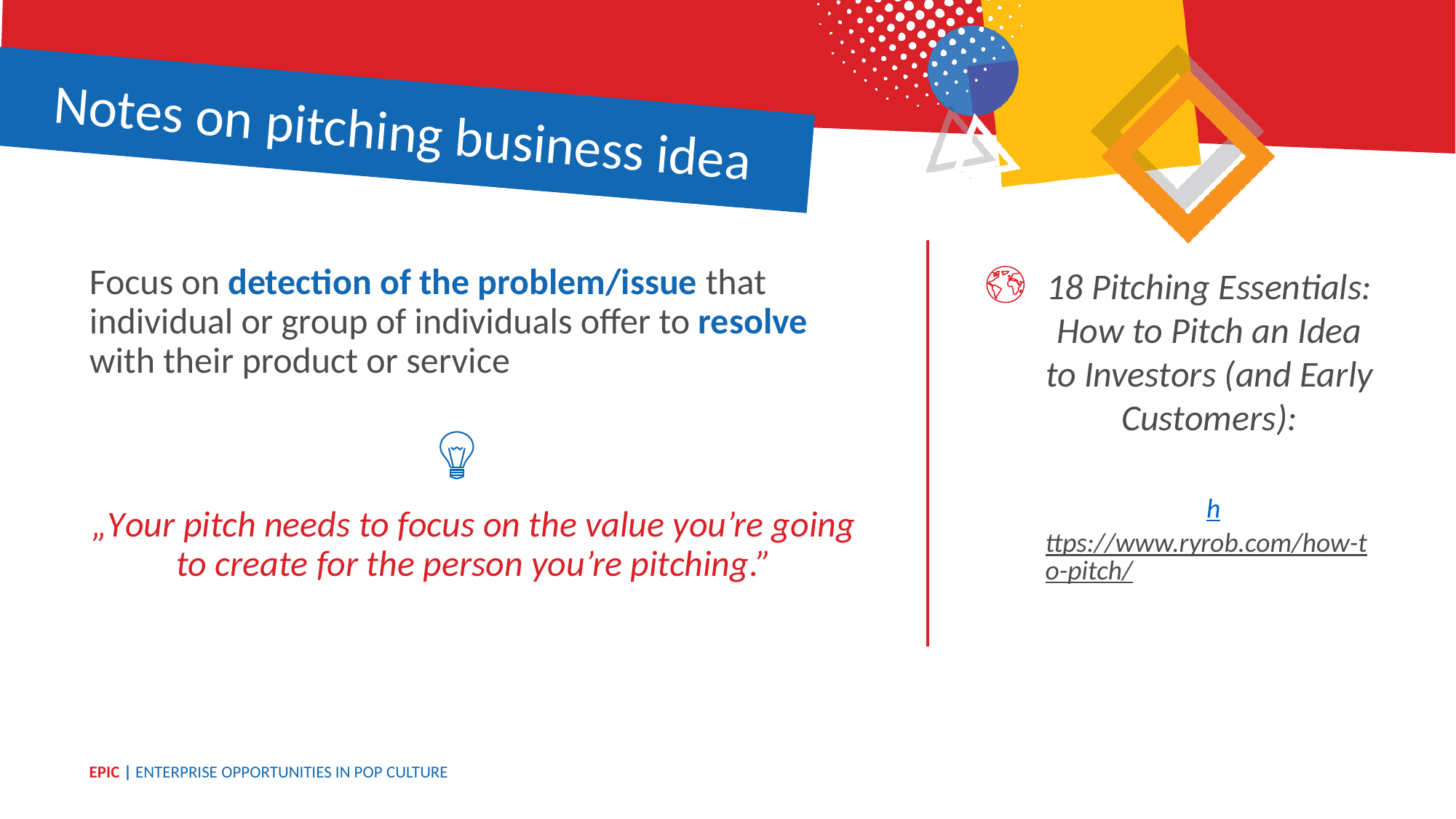

Notes on pitching business idea
Focus on detection of the problem/issue that individual or group of individuals offer to resolve with their product or service

„Your pitch needs to focus on the value you’re going to create for the person you’re pitching.”
18 Pitching Essentials: How to Pitch an Idea to Investors (and Early Customers):

 https://www.ryrob.com/how-to-pitch/